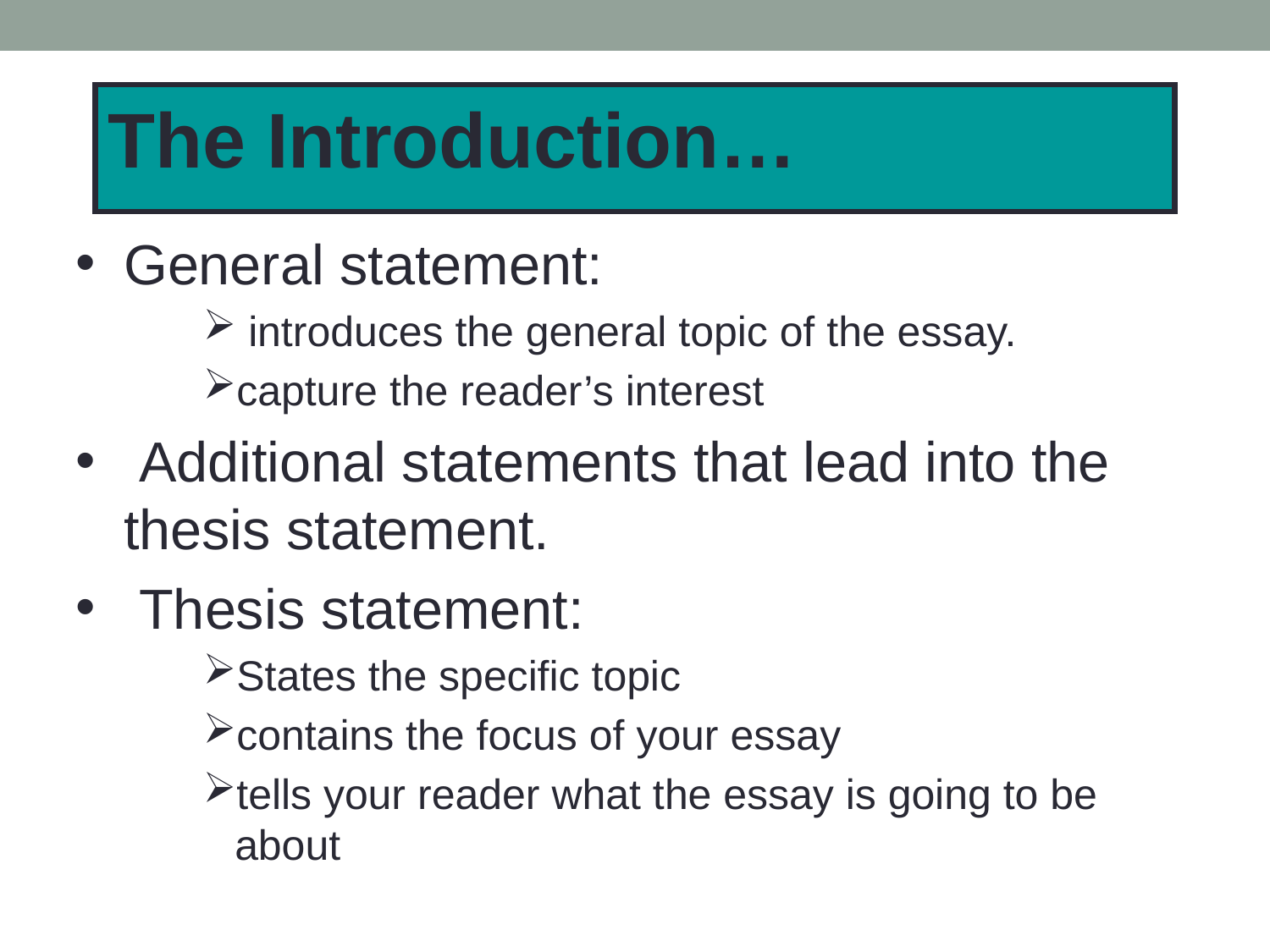

The Introduction…
General statement:
 introduces the general topic of the essay.
capture the reader’s interest
 Additional statements that lead into the thesis statement.
 Thesis statement:
States the specific topic
contains the focus of your essay
tells your reader what the essay is going to be about